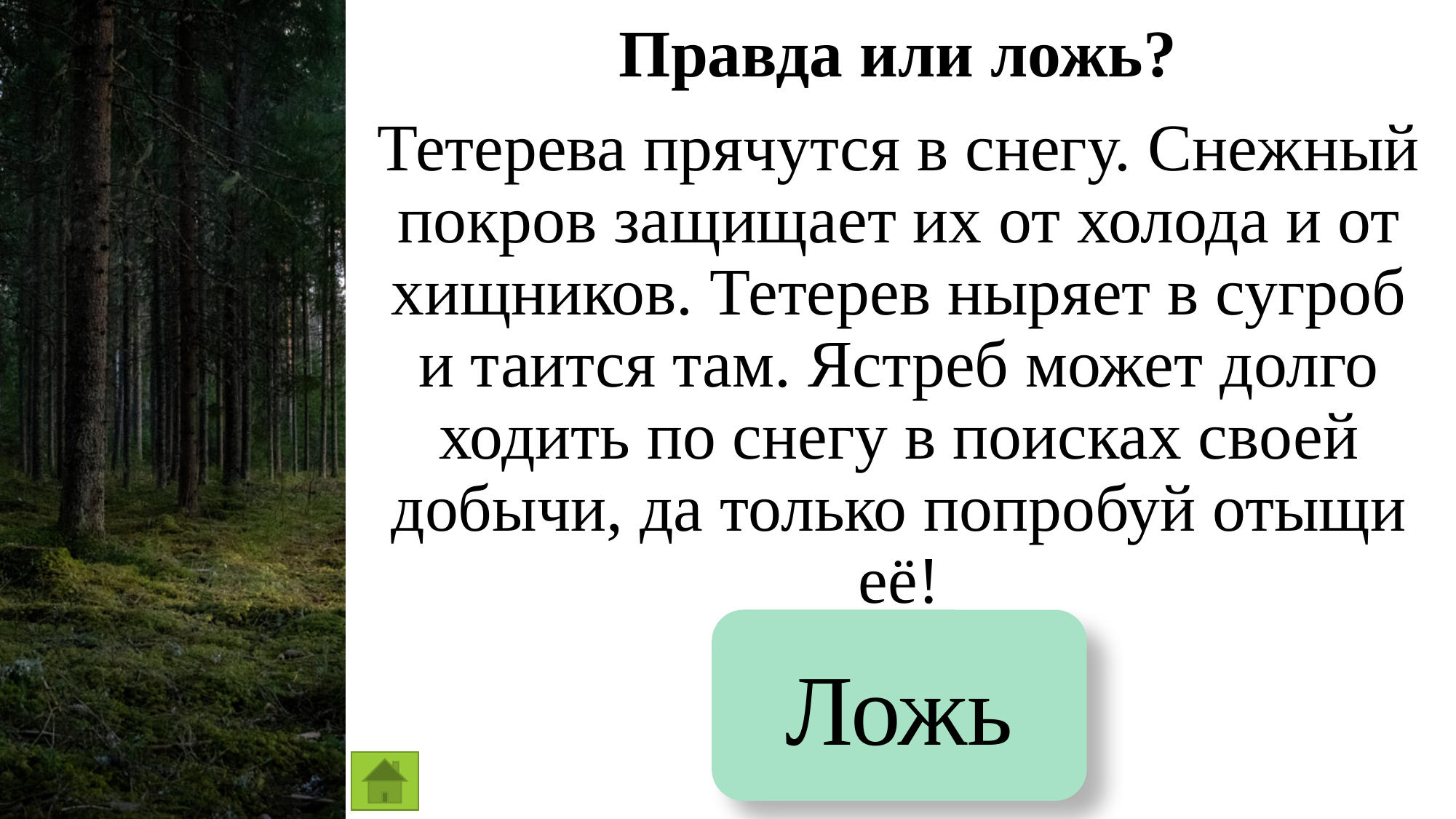

# Правда или ложь?
Тетерева прячутся в снегу. Снежный покров защищает их от холода и от хищников. Тетерев ныряет в сугроб и таится там. Ястреб может долго ходить по снегу в поисках своей добычи, да только попробуй отыщи её!
Ложь